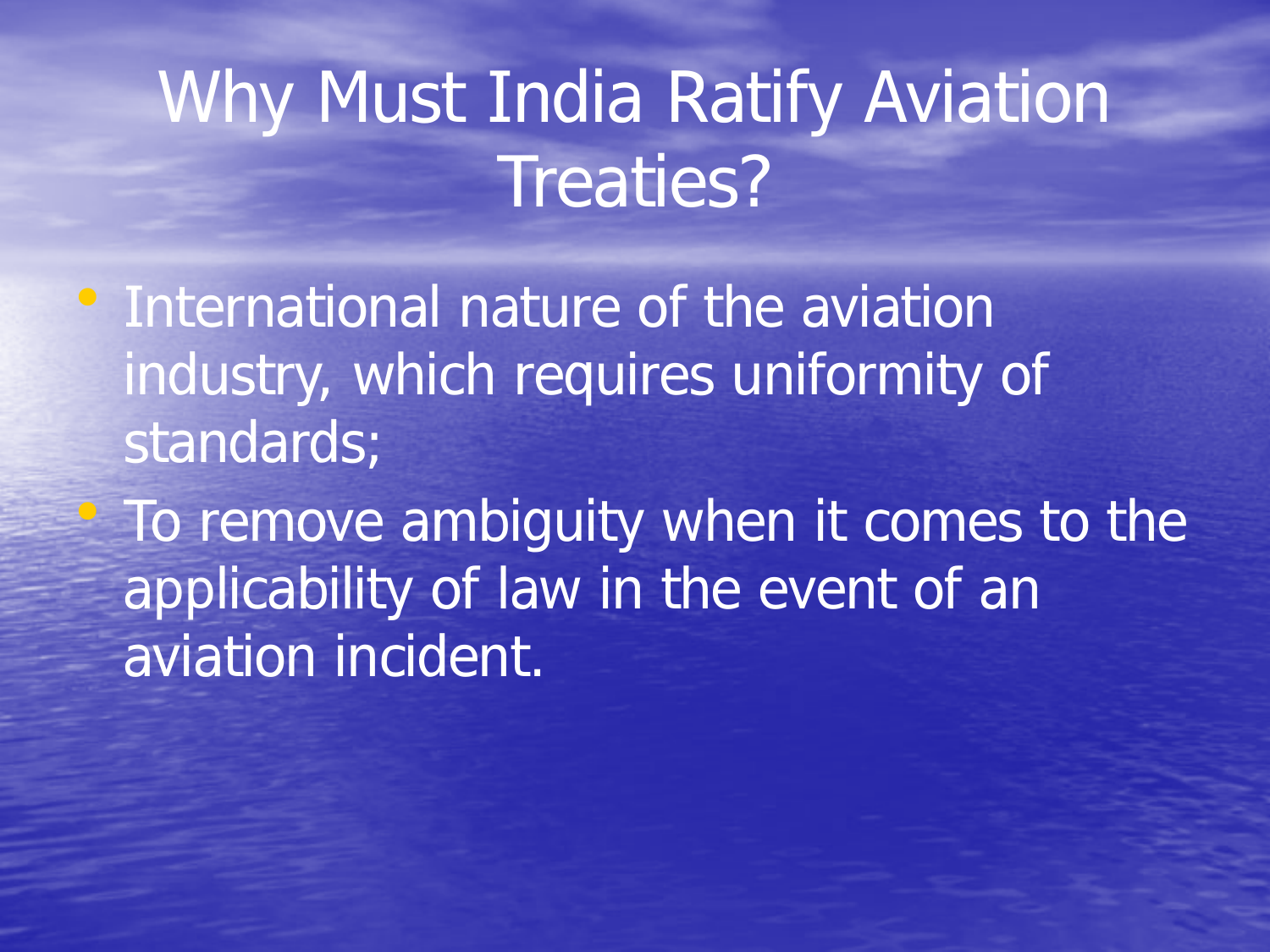

# Why Must India Ratify Aviation Treaties?
International nature of the aviation industry, which requires uniformity of standards;
To remove ambiguity when it comes to the applicability of law in the event of an aviation incident.